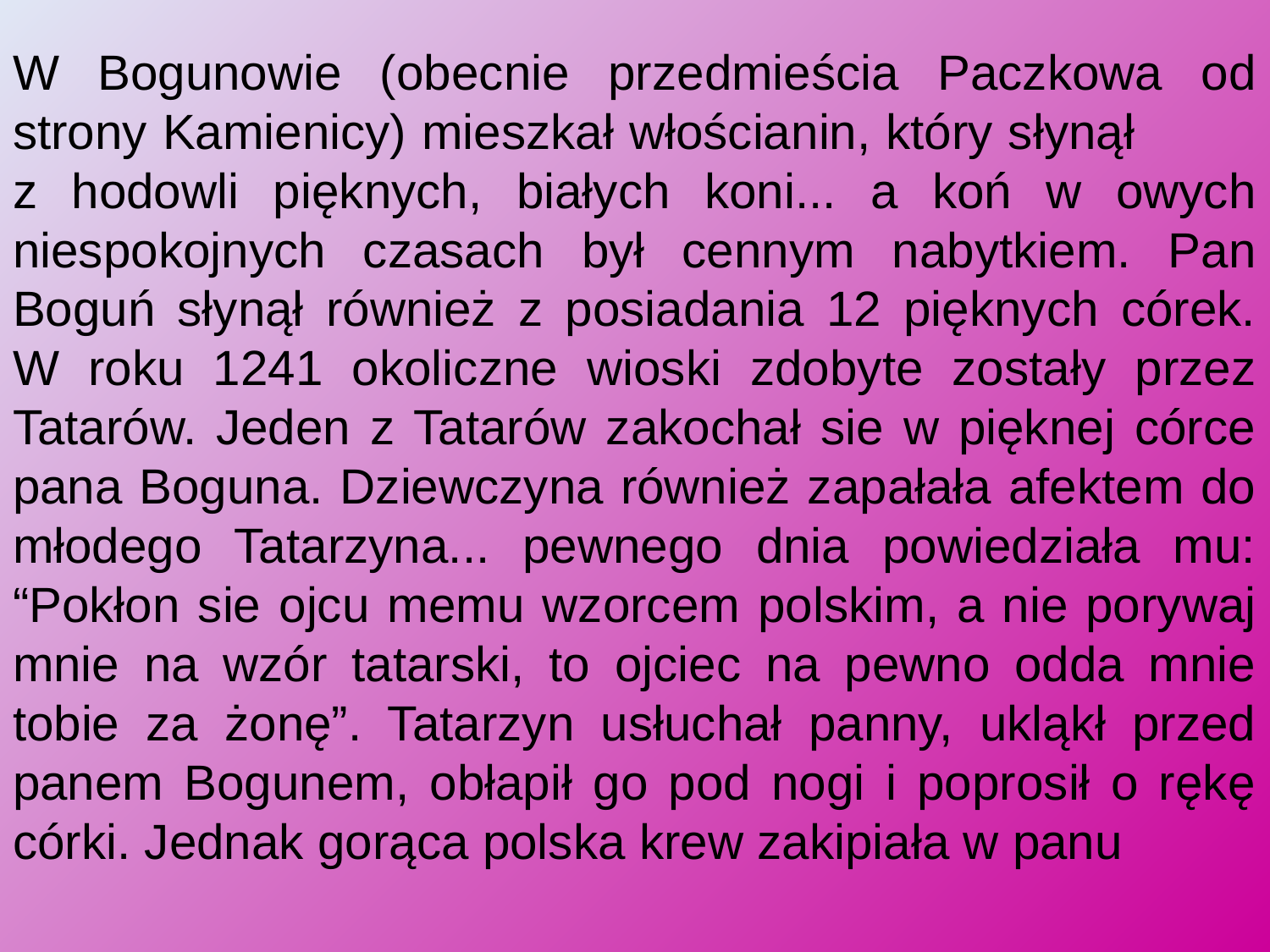

W Bogunowie (obecnie przedmieścia Paczkowa od strony Kamienicy) mieszkał włościanin, który słynął         z hodowli pięknych, białych koni... a koń w owych niespokojnych czasach był cennym nabytkiem. Pan Boguń słynął również z posiadania 12 pięknych córek. W roku 1241 okoliczne wioski zdobyte zostały przez Tatarów. Jeden z Tatarów zakochał sie w pięknej córce pana Boguna. Dziewczyna również zapałała afektem do młodego Tatarzyna... pewnego dnia powiedziała mu: “Pokłon sie ojcu memu wzorcem polskim, a nie porywaj mnie na wzór tatarski, to ojciec na pewno odda mnie tobie za żonę”. Tatarzyn usłuchał panny, ukląkł przed panem Bogunem, obłapił go pod nogi i poprosił o rękę córki. Jednak gorąca polska krew zakipiała w panu